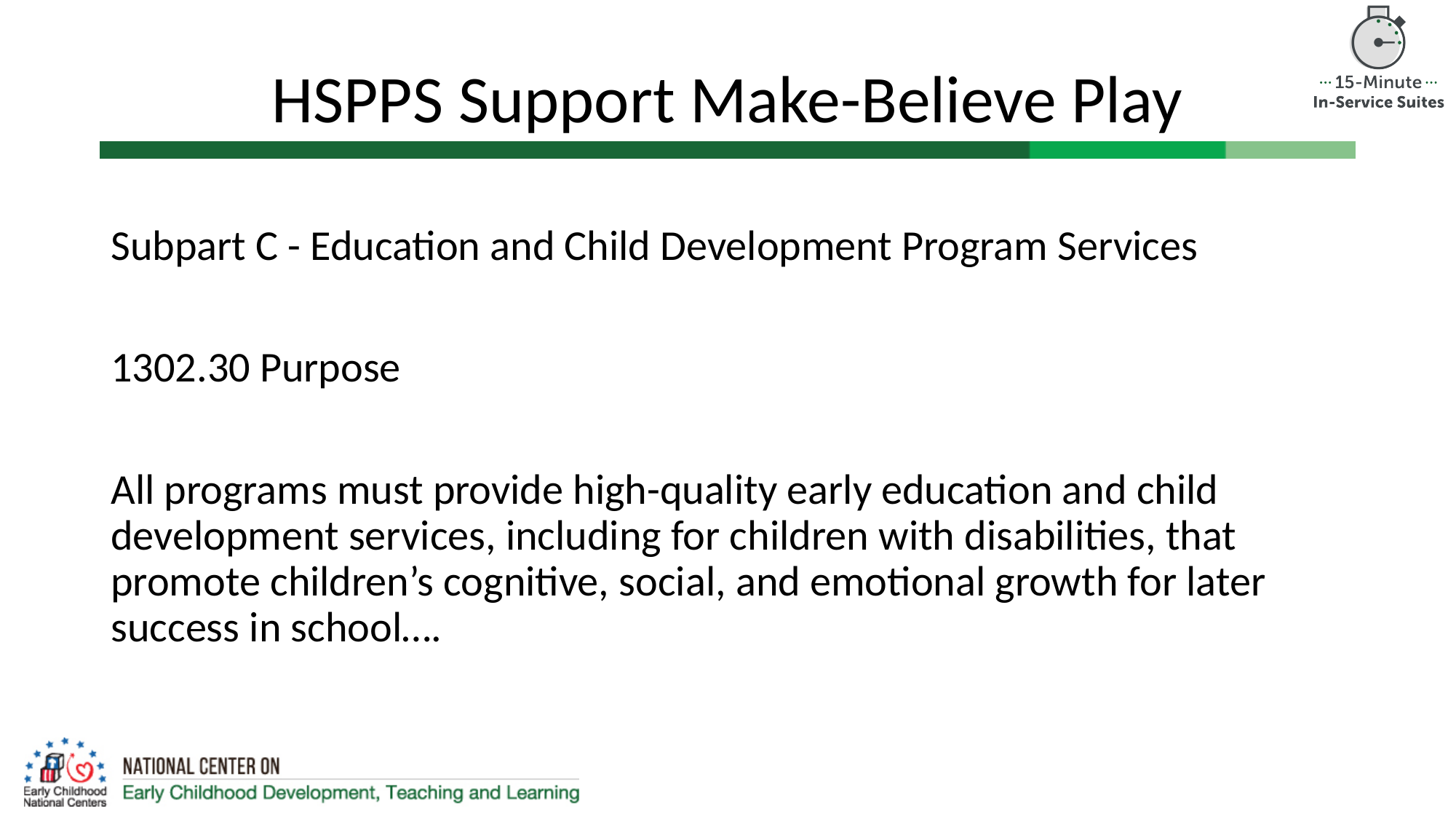

# HSPPS Support Make-Believe Play
Subpart C - Education and Child Development Program Services

1302.30 Purpose

All programs must provide high-quality early education and child development services, including for children with disabilities, that promote children’s cognitive, social, and emotional growth for later success in school….